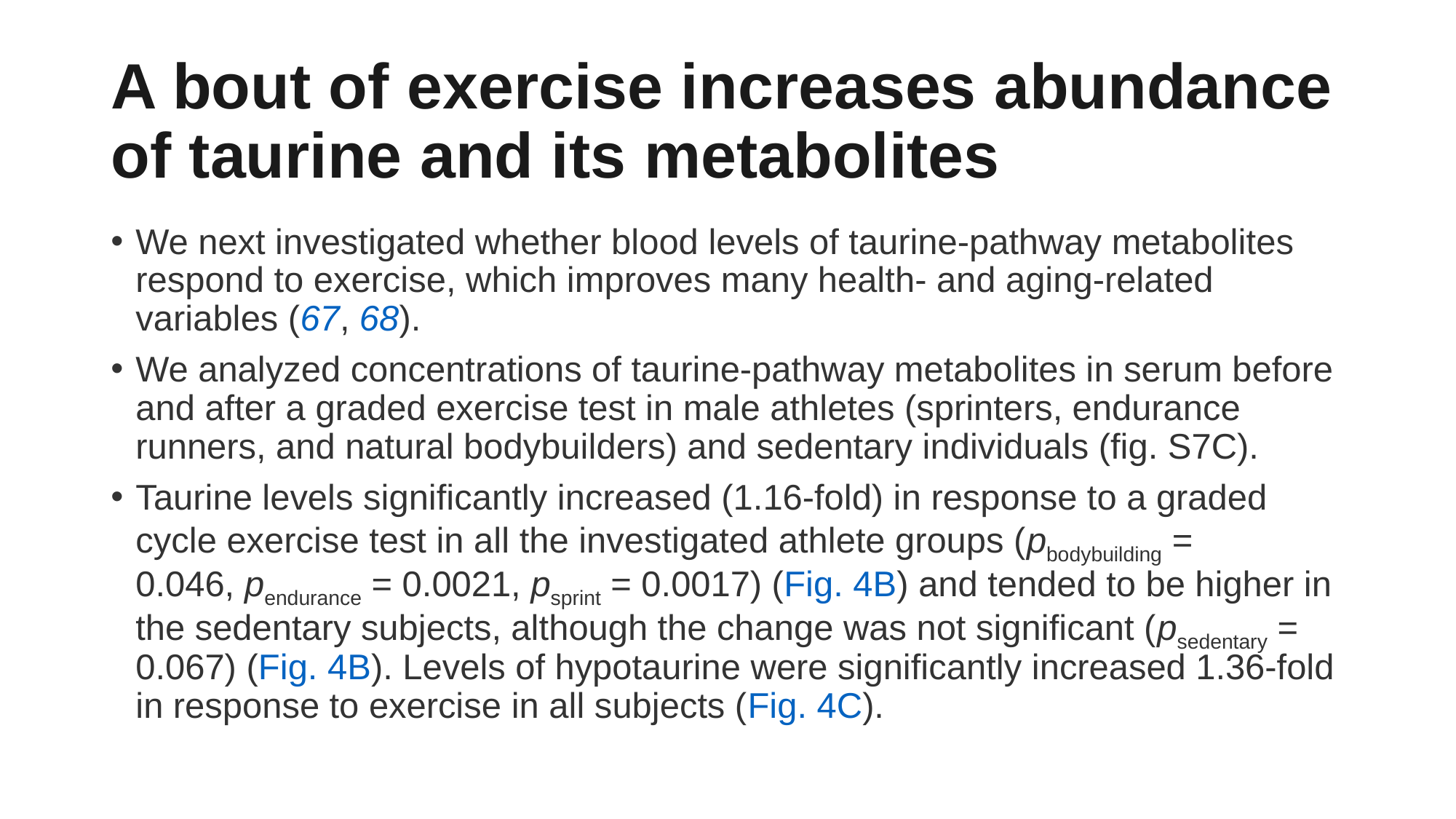

# A bout of exercise increases abundance of taurine and its metabolites
We next investigated whether blood levels of taurine-pathway metabolites respond to exercise, which improves many health- and aging-related variables (67, 68).
We analyzed concentrations of taurine-pathway metabolites in serum before and after a graded exercise test in male athletes (sprinters, endurance runners, and natural bodybuilders) and sedentary individuals (fig. S7C).
Taurine levels significantly increased (1.16-fold) in response to a graded cycle exercise test in all the investigated athlete groups (pbodybuilding = 0.046, pendurance = 0.0021, psprint = 0.0017) (Fig. 4B) and tended to be higher in the sedentary subjects, although the change was not significant (psedentary = 0.067) (Fig. 4B). Levels of hypotaurine were significantly increased 1.36-fold in response to exercise in all subjects (Fig. 4C).